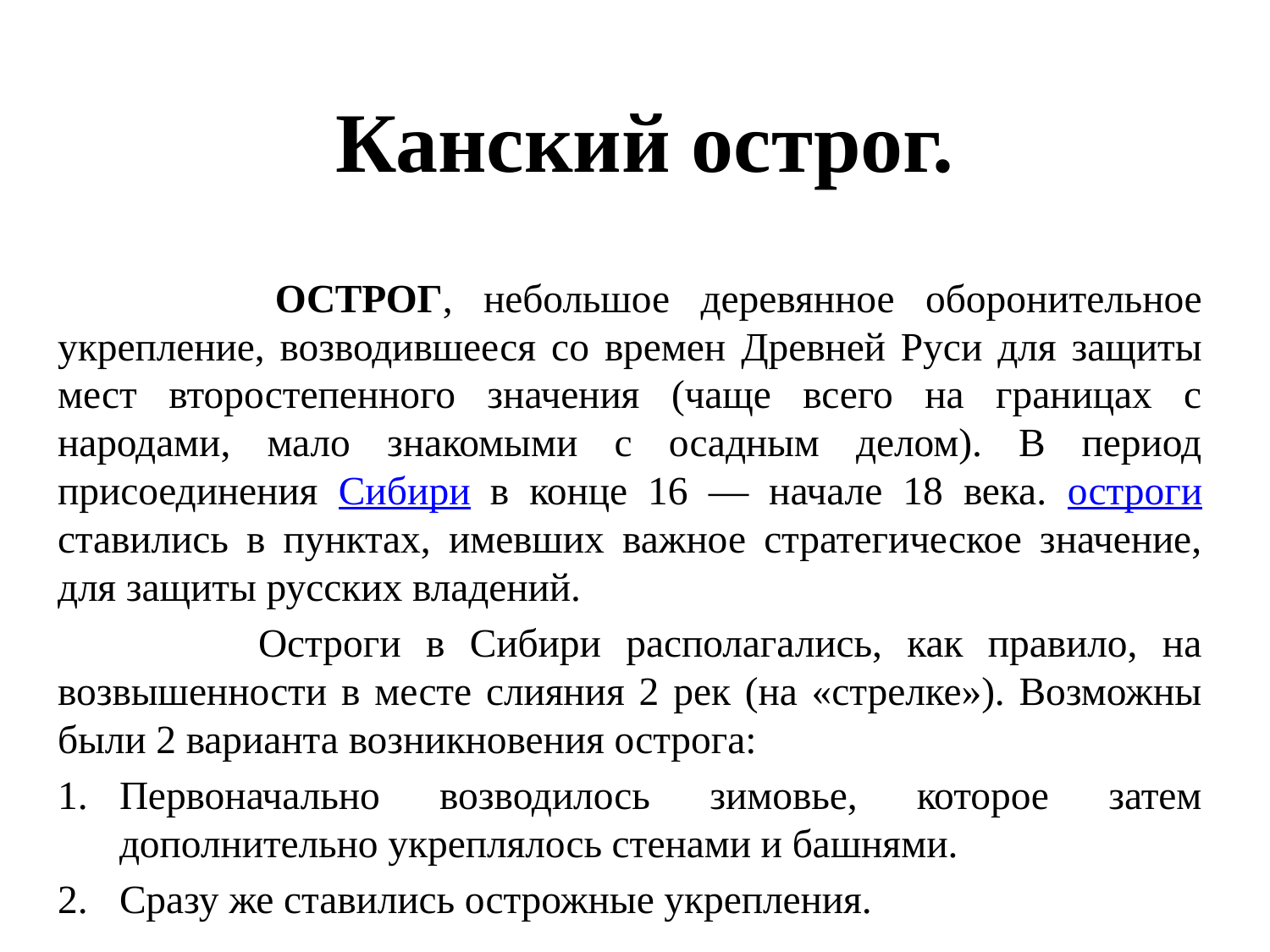

# Канский острог.
       ОСТРОГ, небольшое деревянное оборонительное укрепление, возводившееся со времен Древней Руси для защиты мест второстепенного значения (чаще всего на границах с народами, мало знакомыми с осадным делом). В период присоединения Сибири в конце 16 — начале 18 века. остроги ставились в пунктах, имевших важное стратегическое значение, для защиты русских владений.
        Остроги в Сибири располагались, как правило, на возвышенности в месте слияния 2 рек (на «стрелке»). Возможны были 2 варианта возникновения острога:
Первоначально возводилось зимовье, которое затем дополнительно укреплялось стенами и башнями.
Сразу же ставились острожные укрепления.